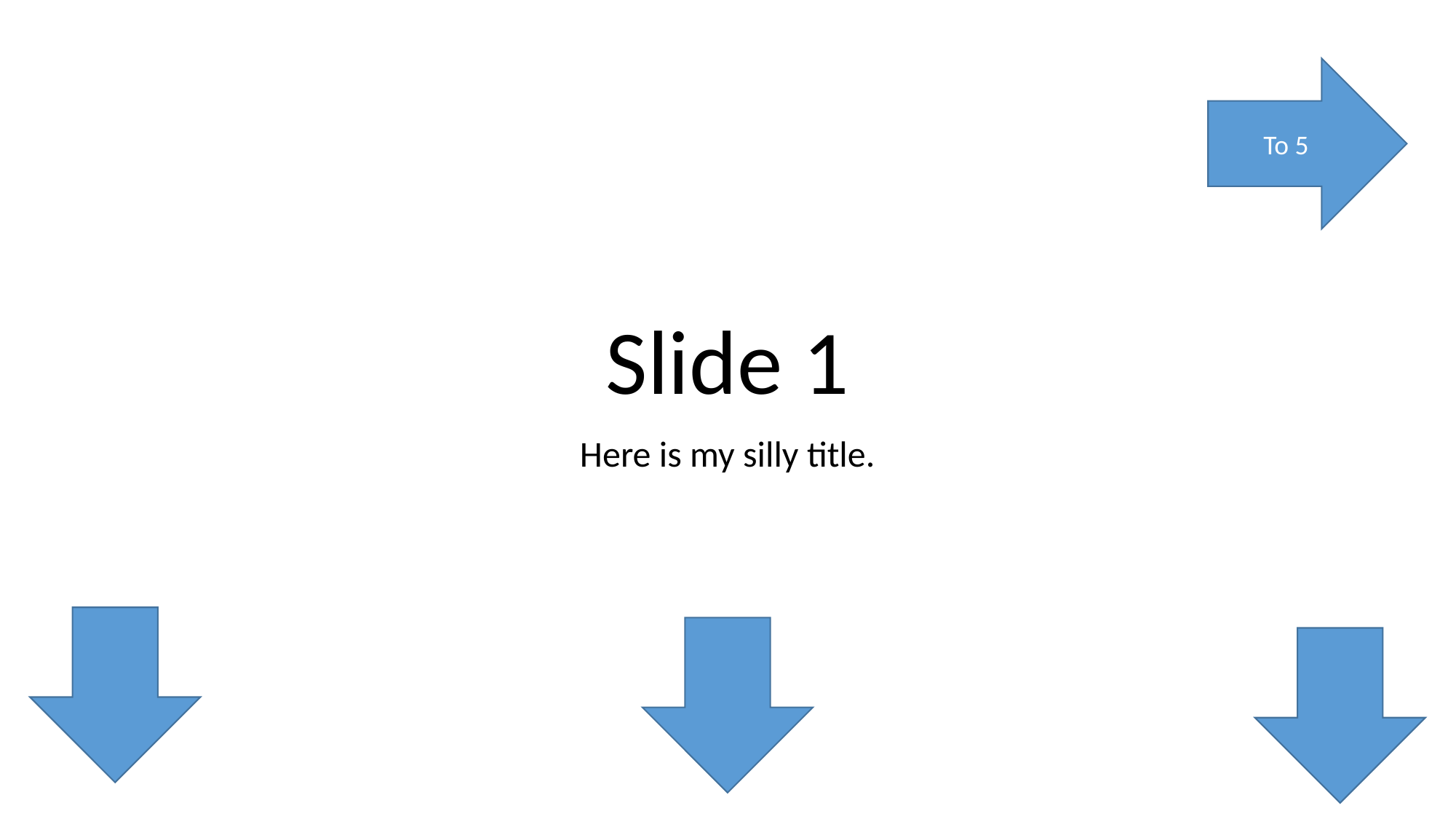

To 5
# Slide 1
Here is my silly title.